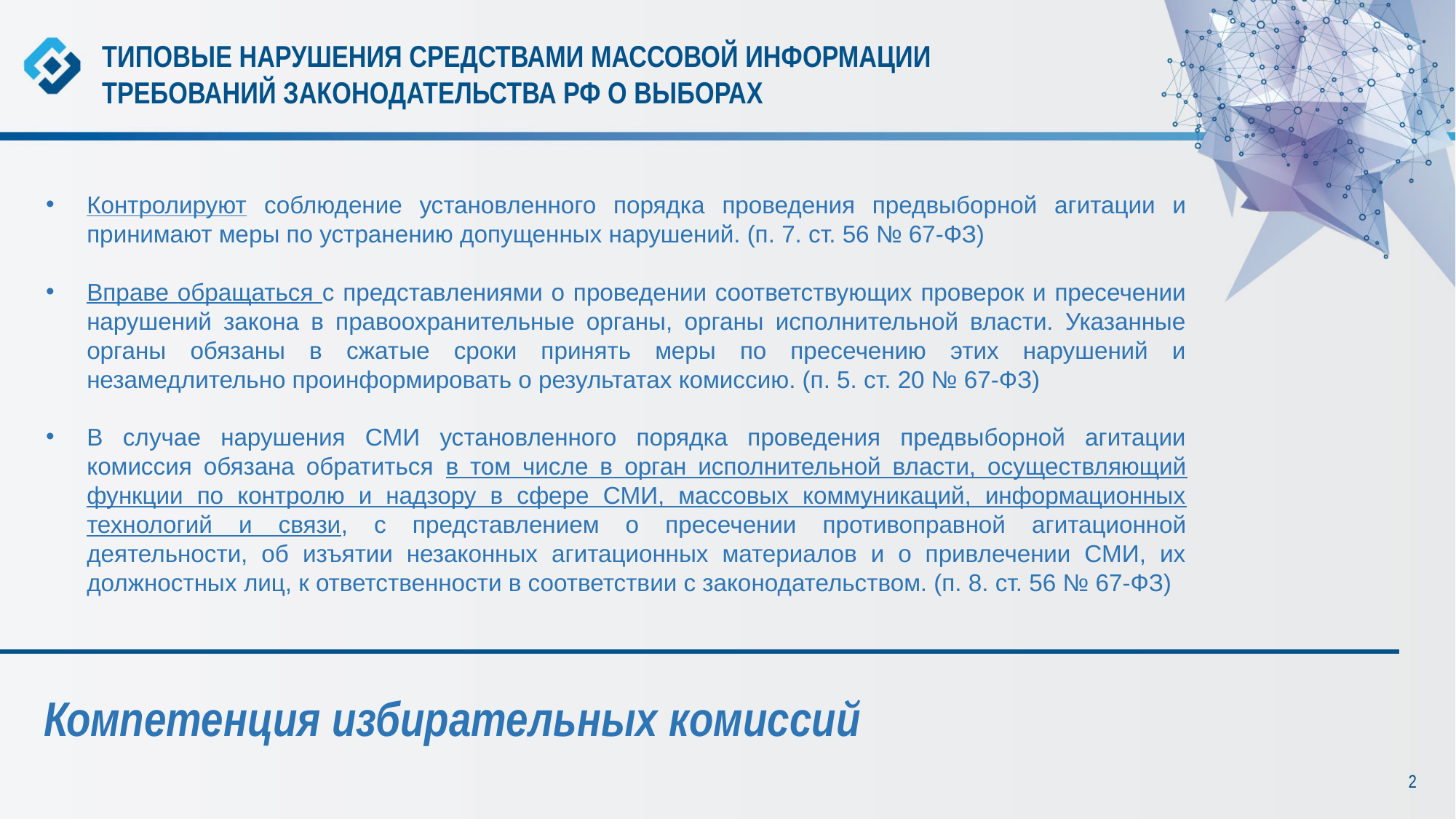

ТИПОВЫЕ НАРУШЕНИЯ СРЕДСТВАМИ МАССОВОЙ ИНФОРМАЦИИ
ТРЕБОВАНИЙ ЗАКОНОДАТЕЛЬСТВА РФ О ВЫБОРАХ
Контролируют соблюдение установленного порядка проведения предвыборной агитации и принимают меры по устранению допущенных нарушений. (п. 7. ст. 56 № 67-ФЗ)

Вправе обращаться с представлениями о проведении соответствующих проверок и пресечении нарушений закона в правоохранительные органы, органы исполнительной власти. Указанные органы обязаны в сжатые сроки принять меры по пресечению этих нарушений и незамедлительно проинформировать о результатах комиссию. (п. 5. ст. 20 № 67-ФЗ)

В случае нарушения СМИ установленного порядка проведения предвыборной агитации комиссия обязана обратиться в том числе в орган исполнительной власти, осуществляющий функции по контролю и надзору в сфере СМИ, массовых коммуникаций, информационных технологий и связи, с представлением о пресечении противоправной агитационной деятельности, об изъятии незаконных агитационных материалов и о привлечении СМИ, их должностных лиц, к ответственности в соответствии с законодательством. (п. 8. ст. 56 № 67-ФЗ)
Компетенция избирательных комиссий
2